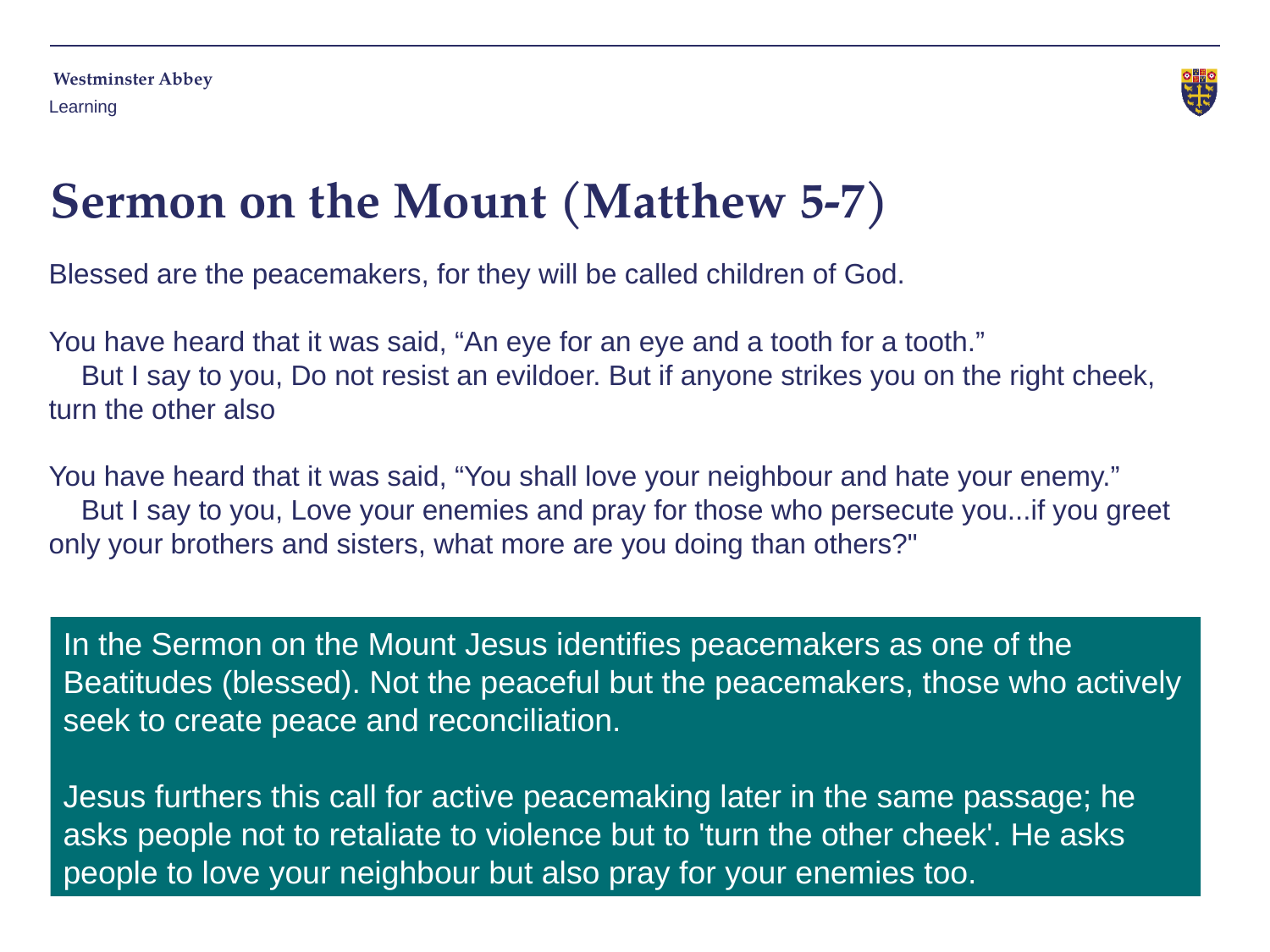

Learning
Sermon on the Mount (Matthew 5-7)
Blessed are the peacemakers, for they will be called children of God.

You have heard that it was said, “An eye for an eye and a tooth for a tooth.”
  But I say to you, Do not resist an evildoer. But if anyone strikes you on the right cheek, turn the other also

You have heard that it was said, “You shall love your neighbour and hate your enemy.”
  But I say to you, Love your enemies and pray for those who persecute you...if you greet only your brothers and sisters, what more are you doing than others?"

In the Sermon on the Mount Jesus identifies peacemakers as one of the Beatitudes (blessed). Not the peaceful but the peacemakers, those who actively seek to create peace and reconciliation.

Jesus furthers this call for active peacemaking later in the same passage; he asks people not to retaliate to violence but to 'turn the other cheek'. He asks people to love your neighbour but also pray for your enemies too.